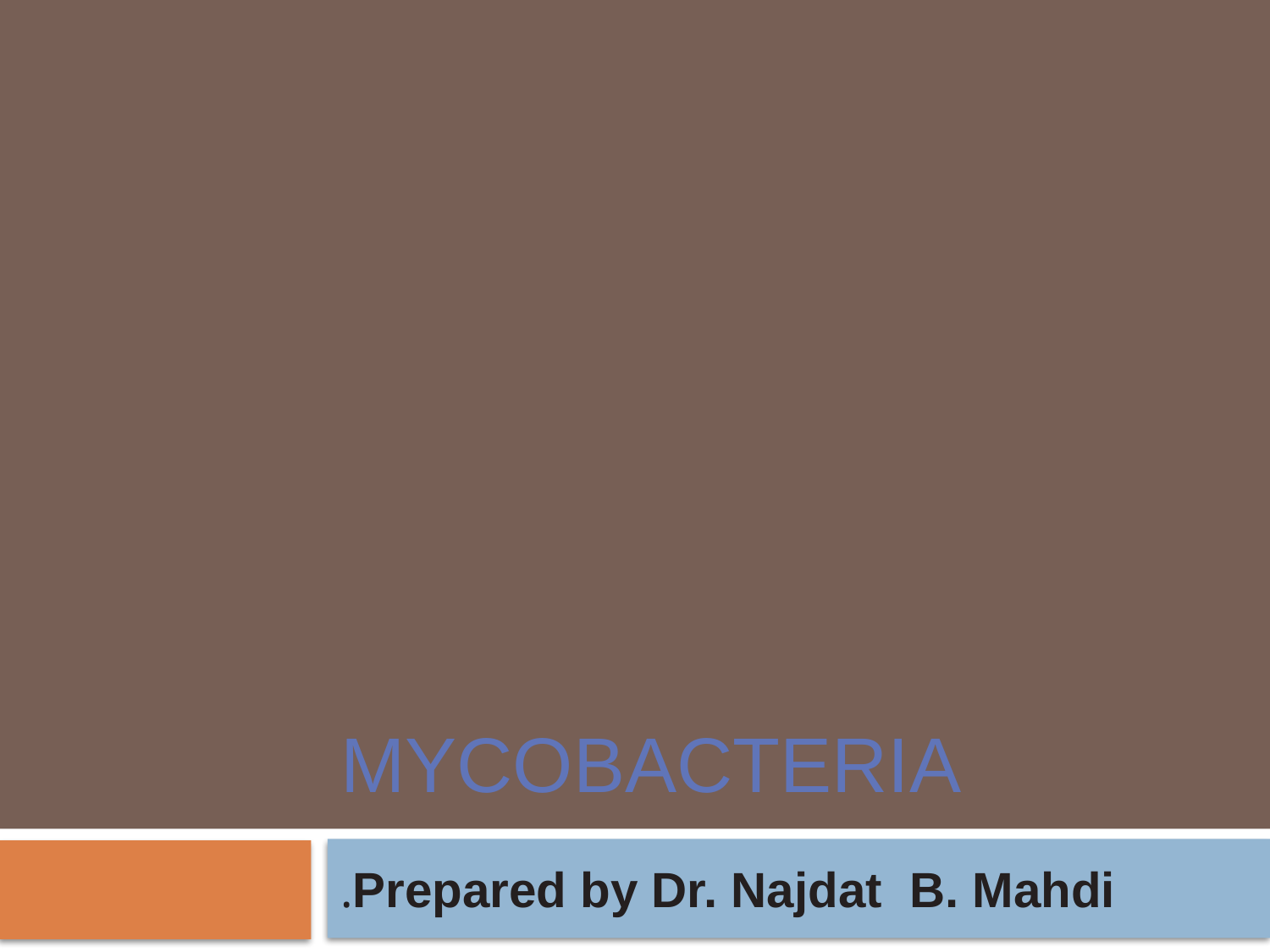

# Mycobacteria
Prepared by Dr. Najdat  B. Mahdi.